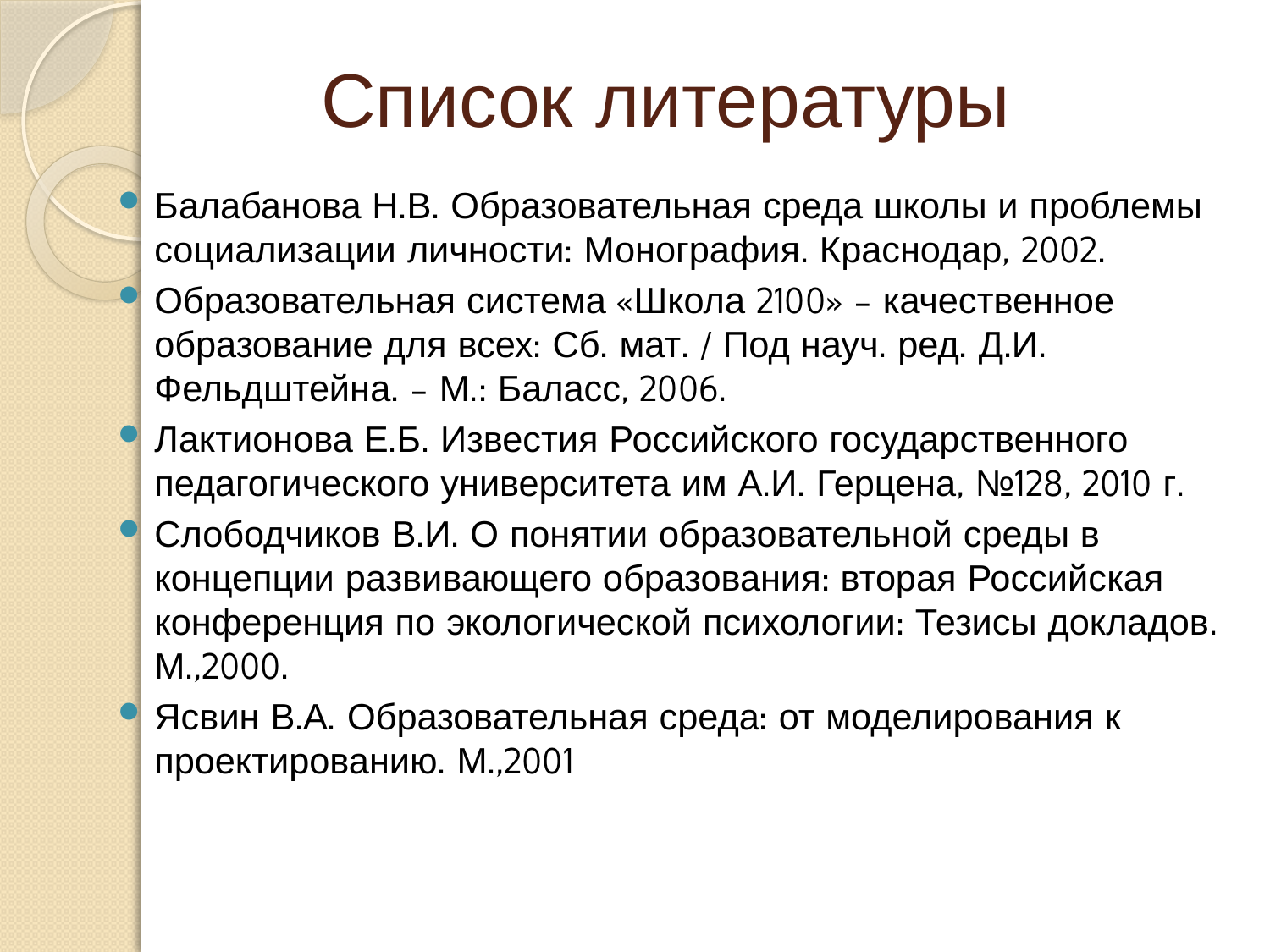

# Список литературы
Балабанова Н.В. Образовательная среда школы и проблемы социализации личности: Монография. Краснодар, 2002.
Образовательная система «Школа 2100» – качественное образование для всех: Сб. мат. / Под науч. ред. Д.И. Фельдштейна. – М.: Баласс, 2006.
Лактионова Е.Б. Известия Российского государственного педагогического университета им А.И. Герцена, №128, 2010 г.
Слободчиков В.И. О понятии образовательной среды в концепции развивающего образования: вторая Российская конференция по экологической психологии: Тезисы докладов. М.,2000.
Ясвин В.А. Образовательная среда: от моделирования к проектированию. М.,2001